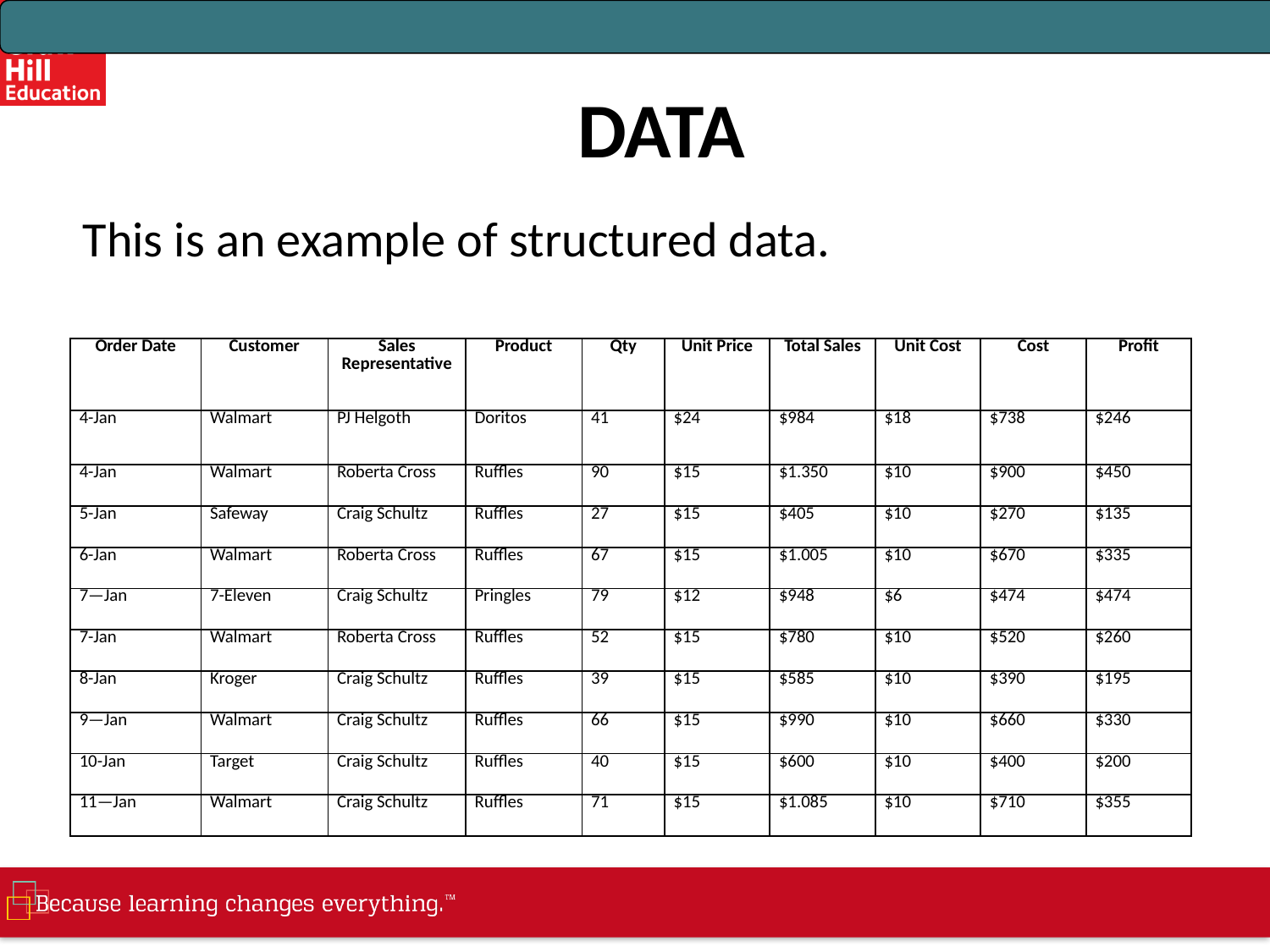

# DATA
This is an example of structured data.
| Order Date | Customer | Sales Representative | Product | Qty | Unit Price | Total Sales | Unit Cost | Cost | Proﬁt |
| --- | --- | --- | --- | --- | --- | --- | --- | --- | --- |
| 4-Jan | Walmart | PJ Helgoth | Doritos | 41 | $24 | $984 | $18 | $738 | $246 |
| 4-Jan | Walmart | Roberta Cross | Ruffles | 90 | $15 | $1.350 | $10 | $900 | $450 |
| 5-Jan | Safeway | Craig Schultz | Ruffles | 27 | $15 | $405 | $10 | $270 | $135 |
| 6-Jan | Walmart | Roberta Cross | Ruffles | 67 | $15 | $1.005 | $10 | $670 | $335 |
| 7—Jan | 7-Eleven | Craig Schultz | Pringles | 79 | $12 | $948 | $6 | $474 | $474 |
| 7-Jan | Walmart | Roberta Cross | Ruffles | 52 | $15 | $780 | $10 | $520 | $260 |
| 8-Jan | Kroger | Craig Schultz | Ruffles | 39 | $15 | $585 | $10 | $390 | $195 |
| 9—Jan | Walmart | Craig Schultz | Ruffles | 66 | $15 | $990 | $10 | $660 | $330 |
| 10-Jan | Target | Craig Schultz | Ruffles | 40 | $15 | $600 | $10 | $400 | $200 |
| 11—Jan | Walmart | Craig Schultz | Ruffles | 71 | $15 | $1.085 | $10 | $710 | $355 |